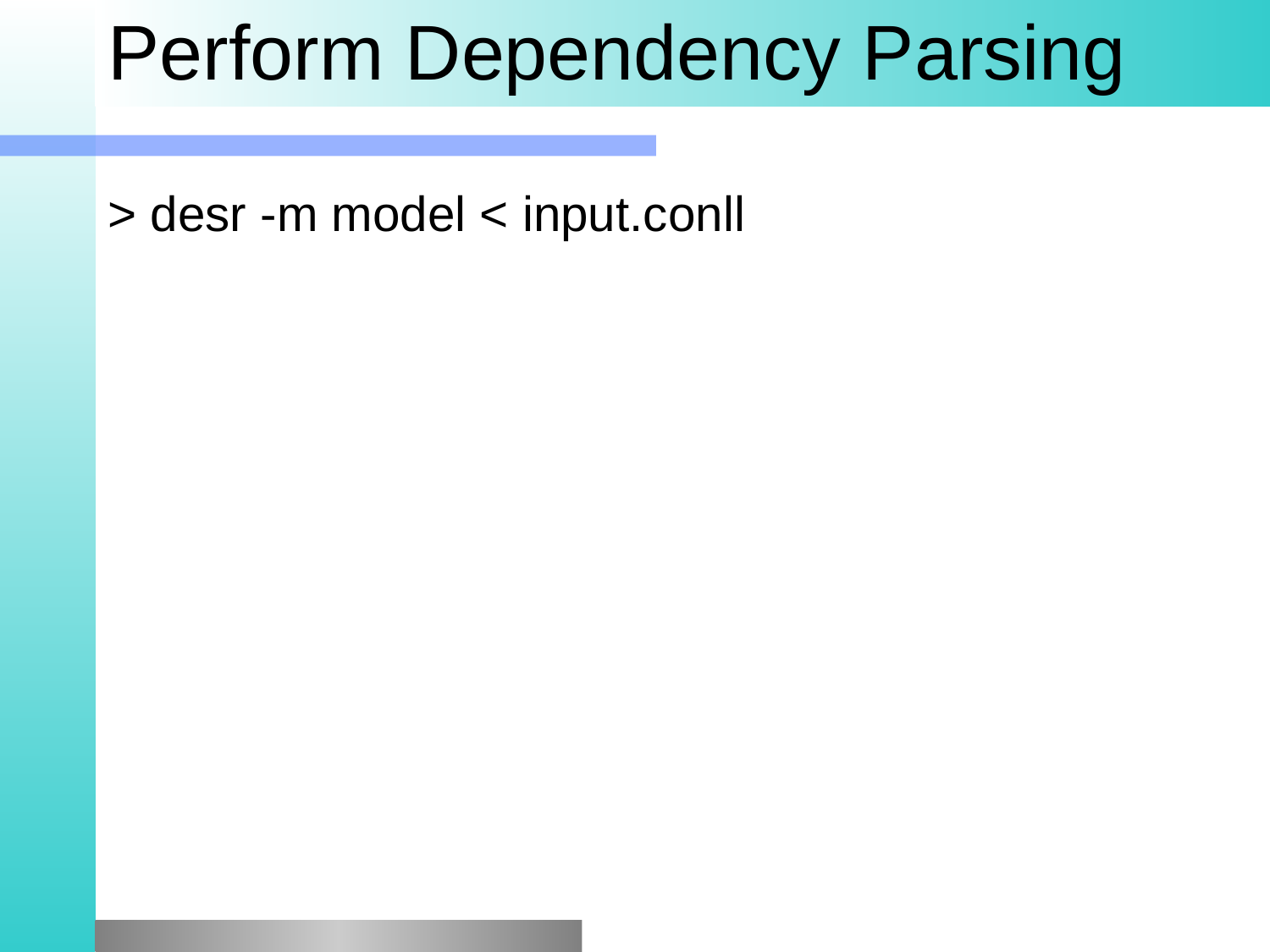

# Perform Dependency Parsing
> desr -m model < input.conll